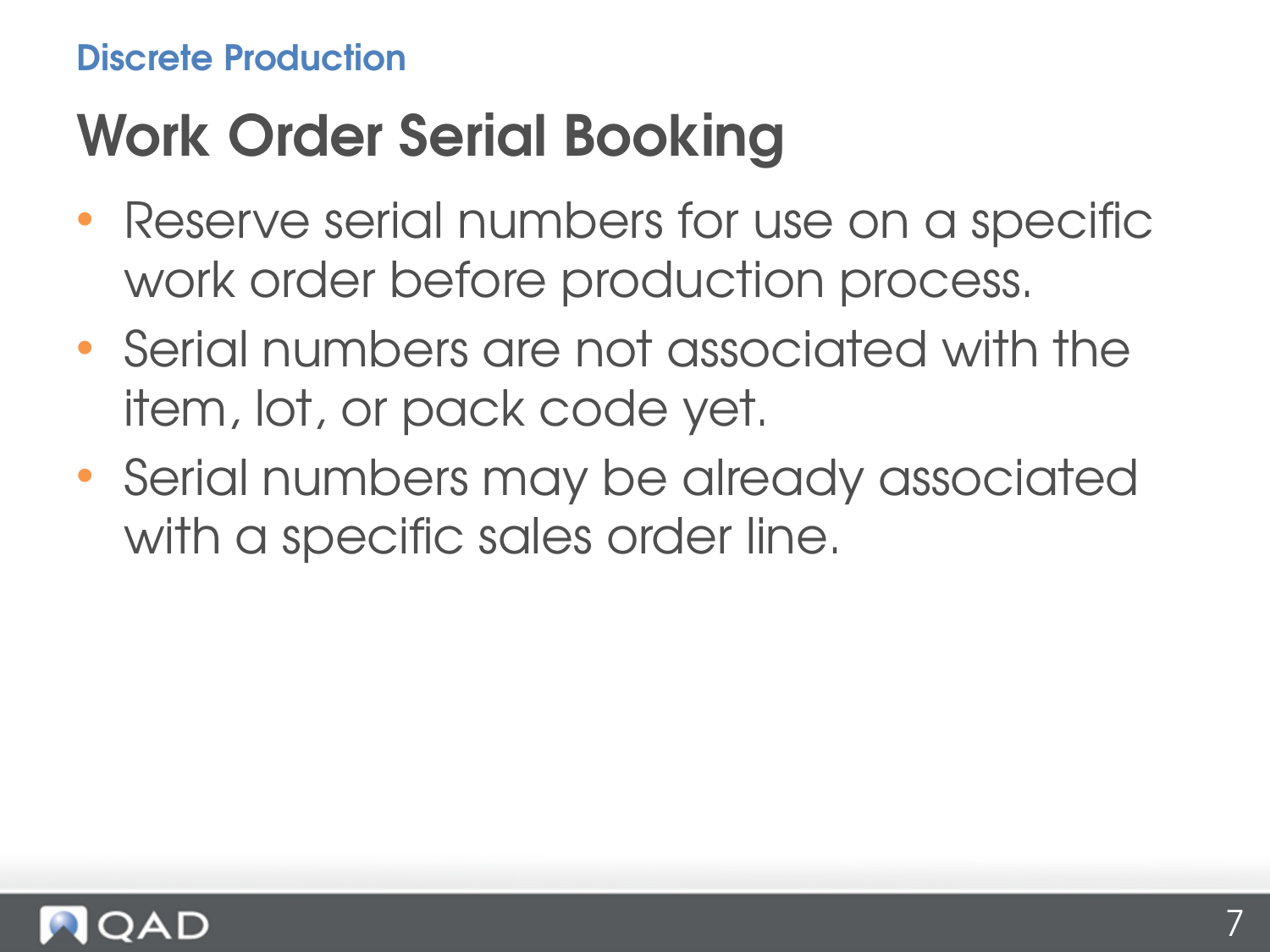

Discrete Production
# Work Order Serial Booking
Reserve serial numbers for use on a specific work order before production process.
Serial numbers are not associated with the item, lot, or pack code yet.
Serial numbers may be already associated with a specific sales order line.

7